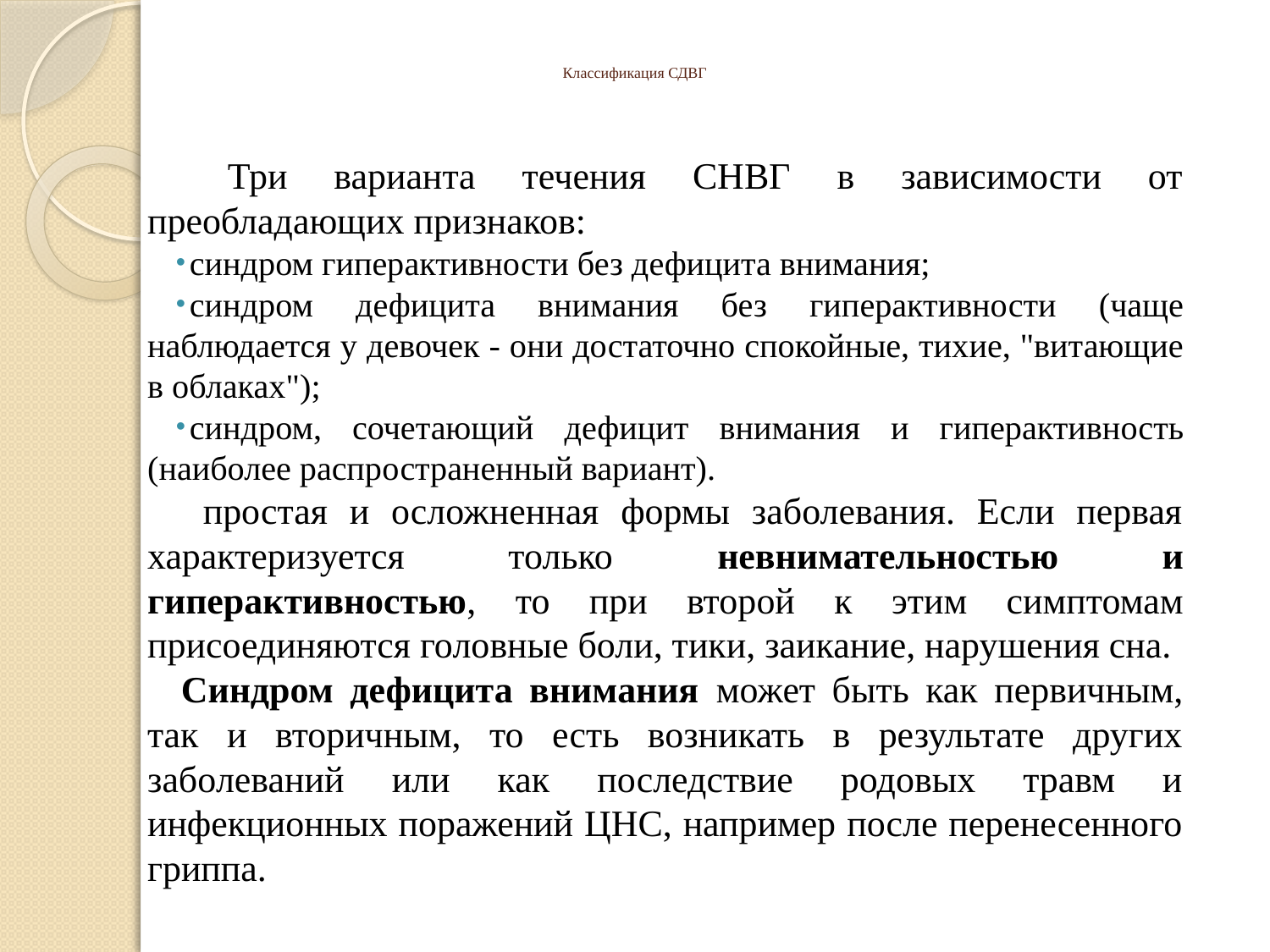

# Классификация СДВГ
 Три варианта течения СНВГ в зависимости от преобладающих признаков:
синдром гиперактивности без дефицита внимания;
синдром дефицита внимания без гиперактивности (чаще наблюдается у девочек - они достаточно спокойные, тихие, "витающие в облаках");
синдром, сочетающий дефицит внимания и гиперактивность (наиболее распространенный вариант).
 простая и осложненная формы заболевания. Если первая характеризуется только невнимательностью и гиперактивностью, то при второй к этим симптомам присоединяются головные боли, тики, заикание, нарушения сна.
Синдром дефицита внимания может быть как первичным, так и вторичным, то есть возникать в результате других заболеваний или как последствие родовых травм и инфекционных поражений ЦНС, например после перенесенного гриппа.